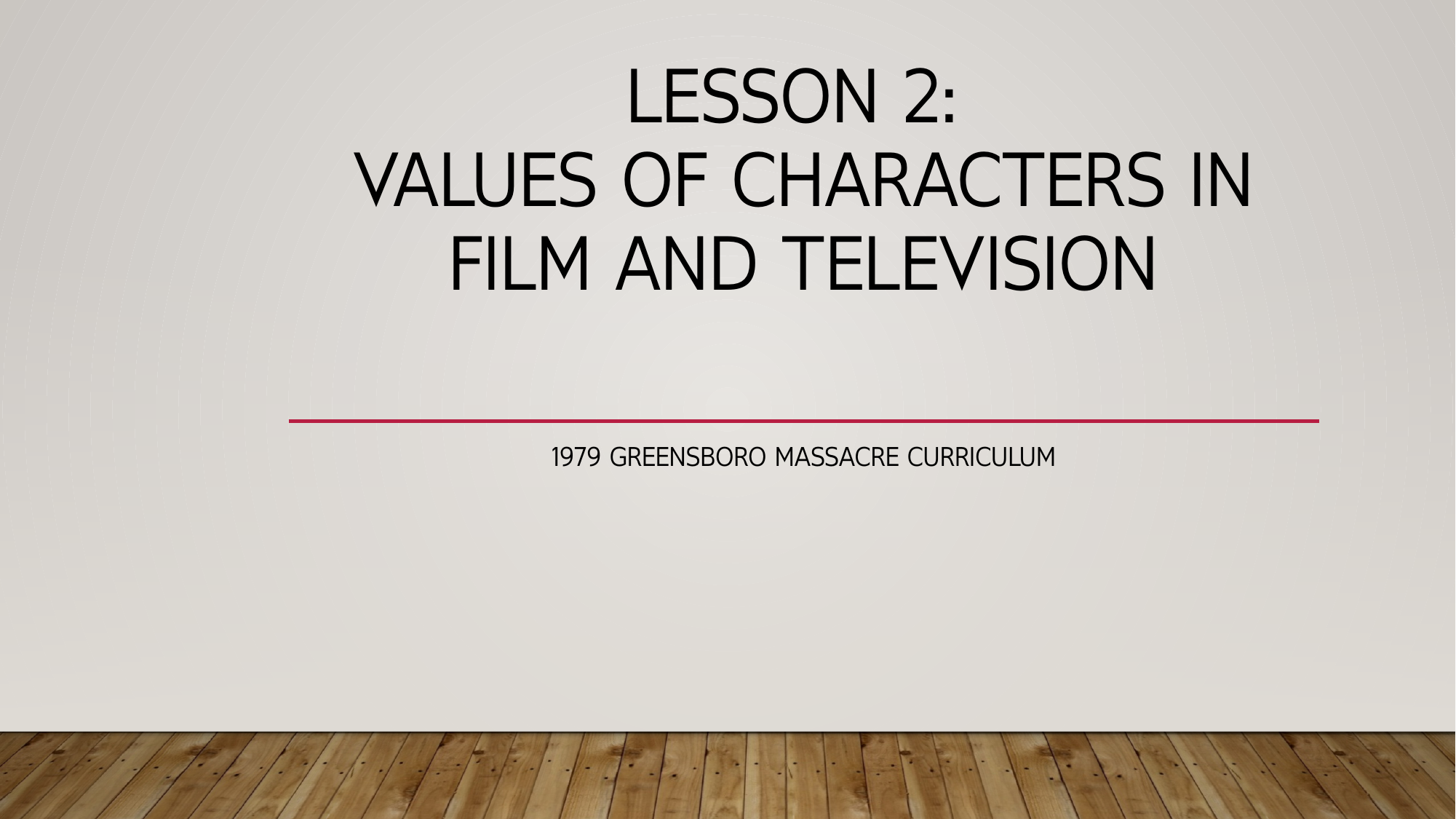

# Lesson 2: Values of Characters in fILM AND TELEVISION
1979 Greensboro massacre curriculum